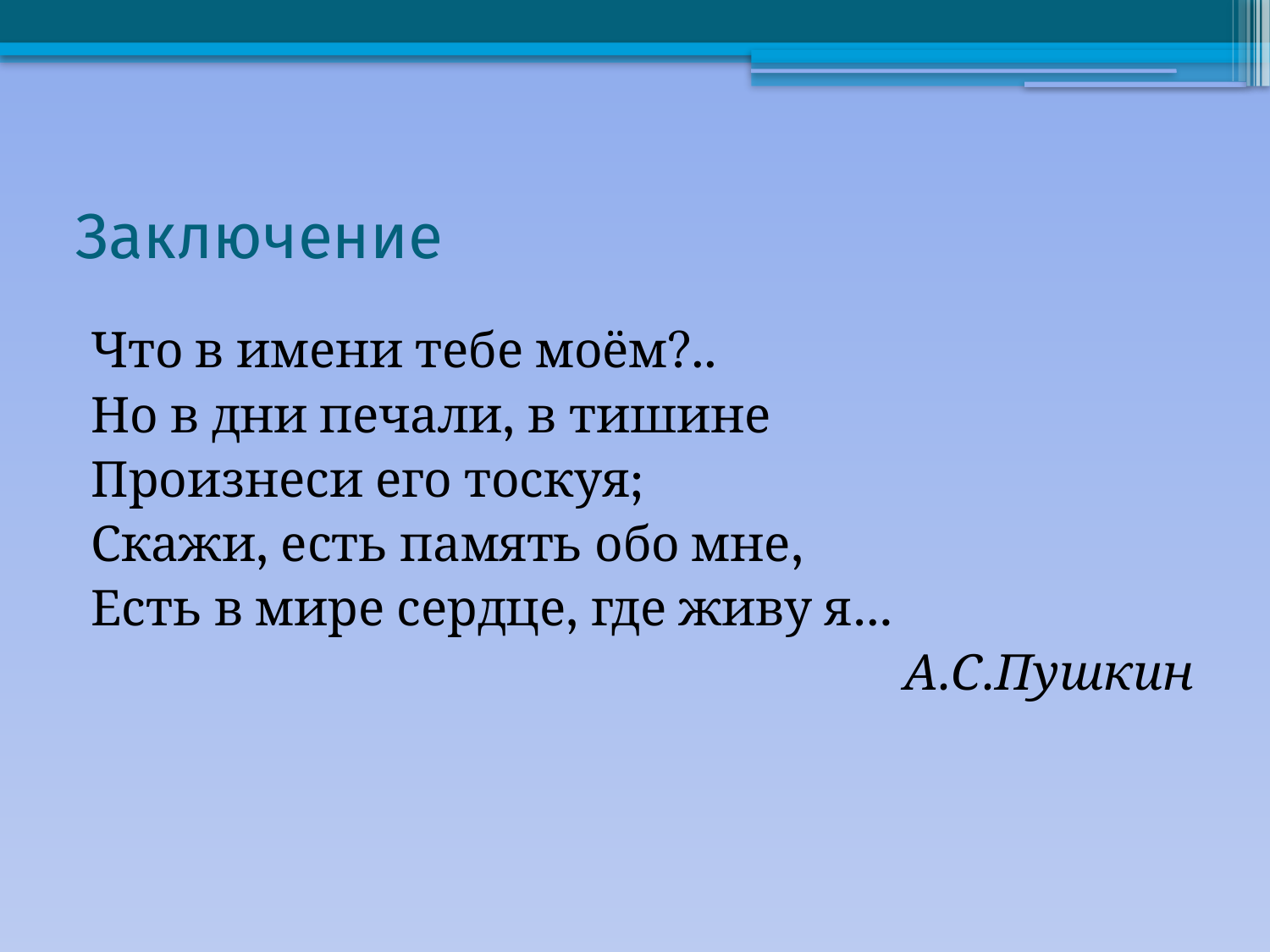

# Заключение
Что в имени тебе моём?..
Но в дни печали, в тишине
Произнеси его тоскуя;
Скажи, есть память обо мне,
Есть в мире сердце, где живу я…
А.С.Пушкин